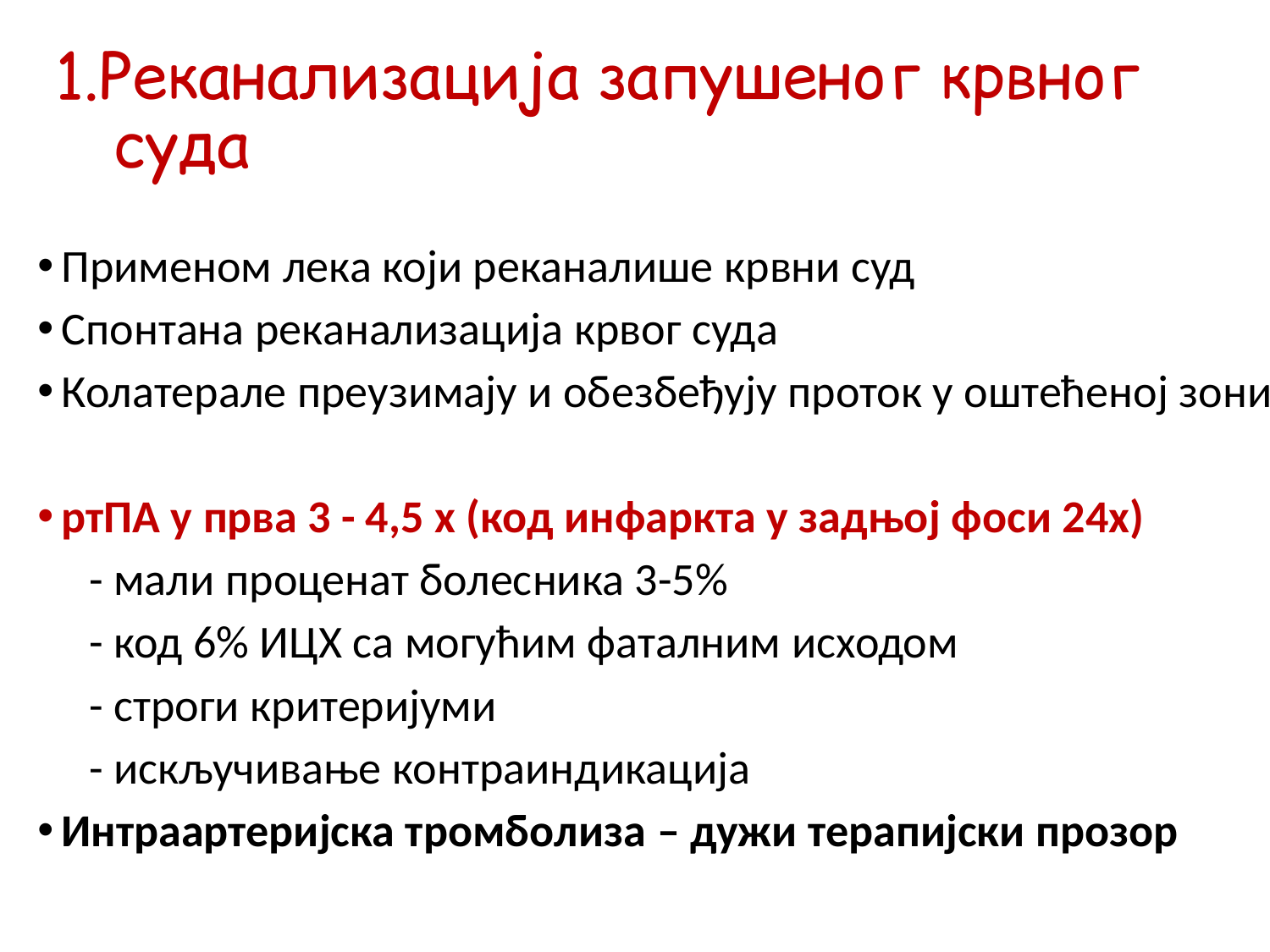

# 1.Реканализација запушеног крвног суда
Применом лека који реканалише крвни суд
Спонтана реканализација крвог суда
Колатерале преузимају и обезбеђују проток у оштећеној зони

ртПА у прва 3 - 4,5 х (код инфаркта у задњој фоси 24х)
     - мали проценат болесника 3-5%
     - код 6% ИЦХ са могућим фаталним исходом
     - строги критеријуми
     - искључивање контраиндикација
Интраартеријска тромболиза – дужи терапијски прозор